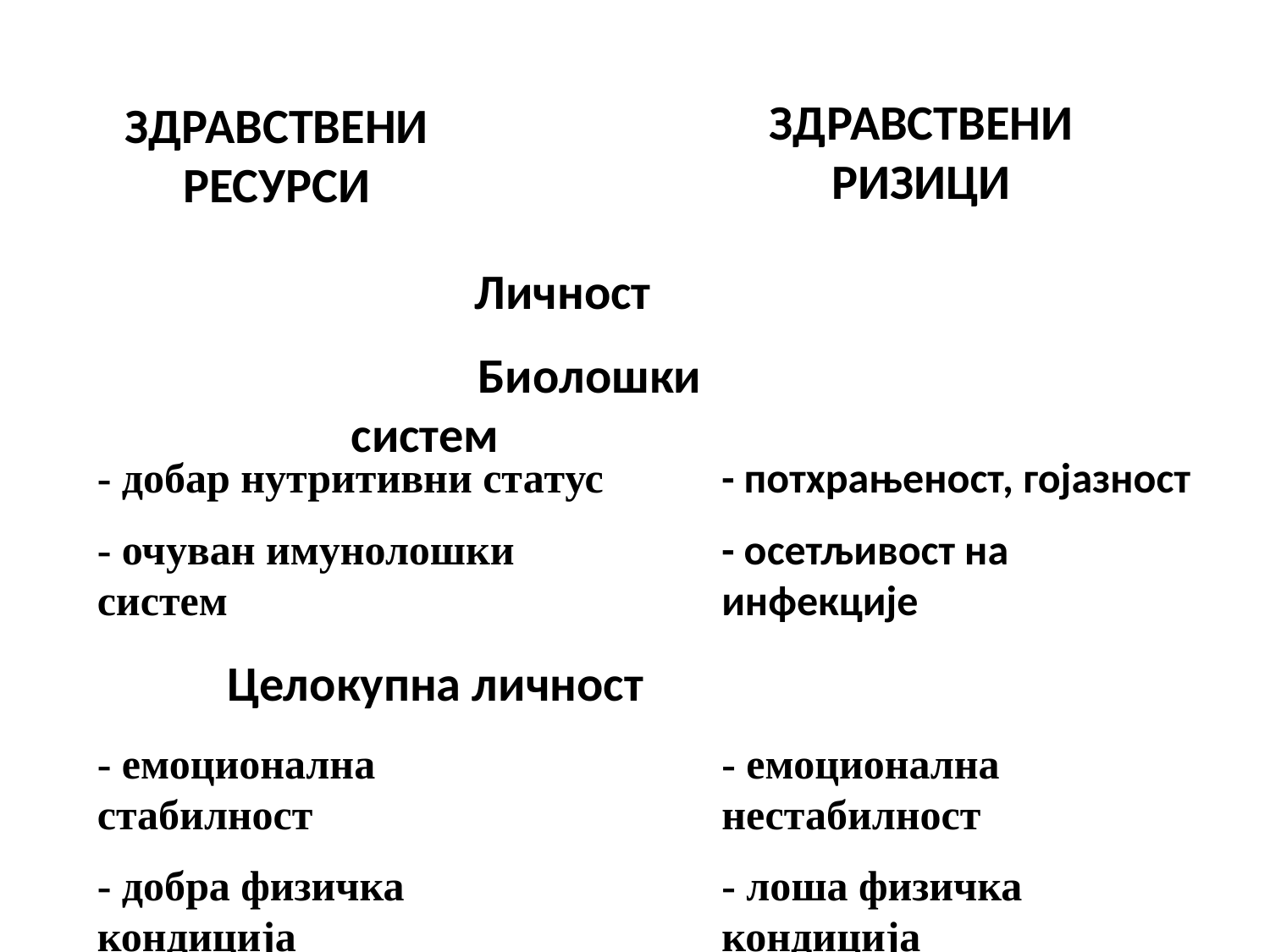

ЗДРАВСТВЕНИ РЕСУРСИ

ЗДРАВСТВЕНИ РИЗИЦИ
             Личност
	Биолошки систем
- добар нутритивни статус
- очуван имунолошки систем
- потхрањеност, гојазност
- осетљивост на инфекције

Целокупна личност

- емоционална стабилност
- добра физичка кондиција
- емоционална нестабилност
- лоша физичка кондиција